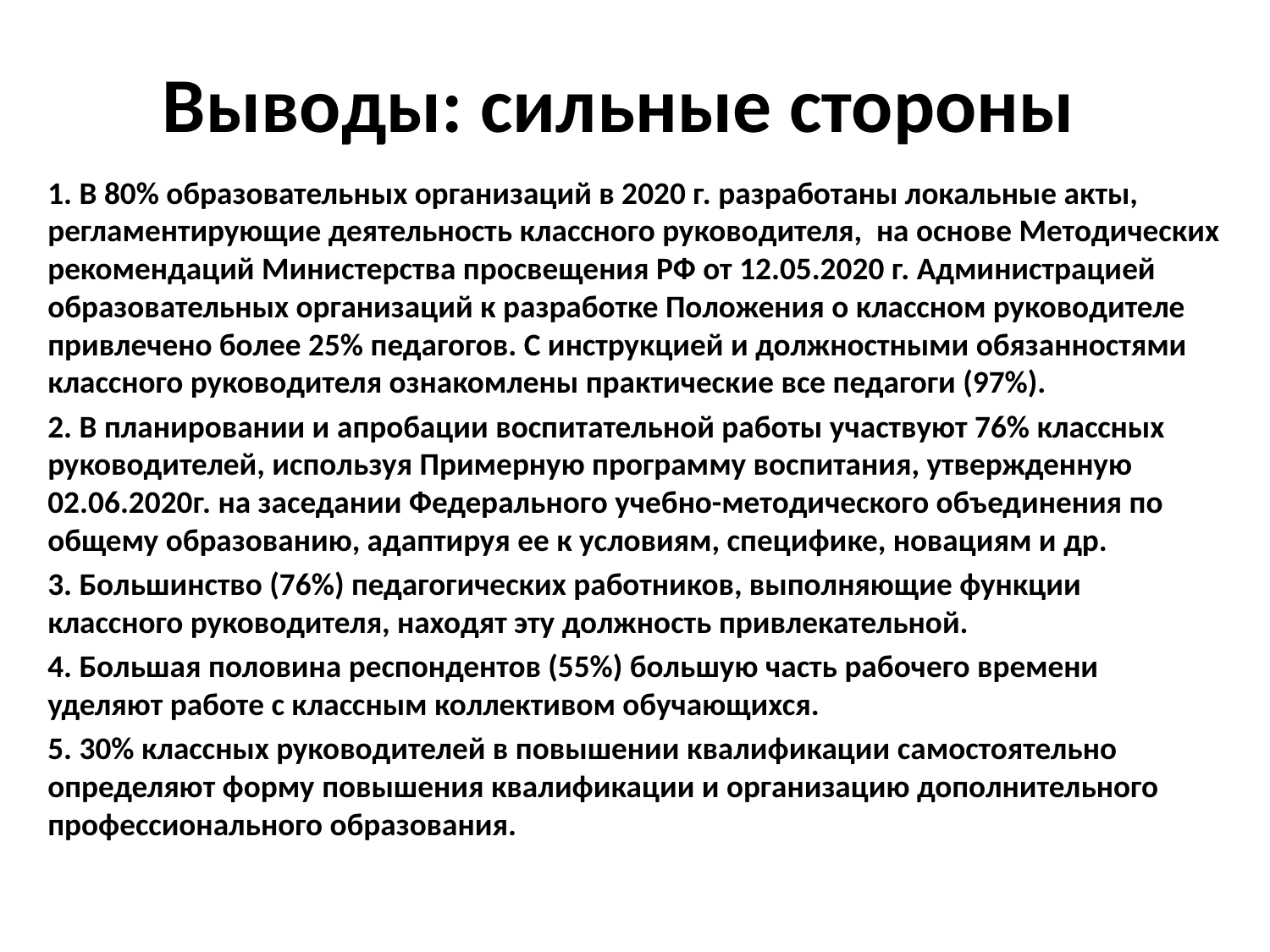

# Выводы: сильные стороны
1. В 80% образовательных организаций в 2020 г. разработаны локальные акты, регламентирующие деятельность классного руководителя,  на основе Методических рекомендаций Министерства просвещения РФ от 12.05.2020 г. Администрацией образовательных организаций к разработке Положения о классном руководителе привлечено более 25% педагогов. С инструкцией и должностными обязанностями классного руководителя ознакомлены практические все педагоги (97%).
2. В планировании и апробации воспитательной работы участвуют 76% классных руководителей, используя Примерную программу воспитания, утвержденную 02.06.2020г. на заседании Федерального учебно-методического объединения по общему образованию, адаптируя ее к условиям, специфике, новациям и др.
3. Большинство (76%) педагогических работников, выполняющие функции классного руководителя, находят эту должность привлекательной.
4. Большая половина респондентов (55%) большую часть рабочего времени уделяют работе с классным коллективом обучающихся.
5. 30% классных руководителей в повышении квалификации самостоятельно определяют форму повышения квалификации и организацию дополнительного профессионального образования.